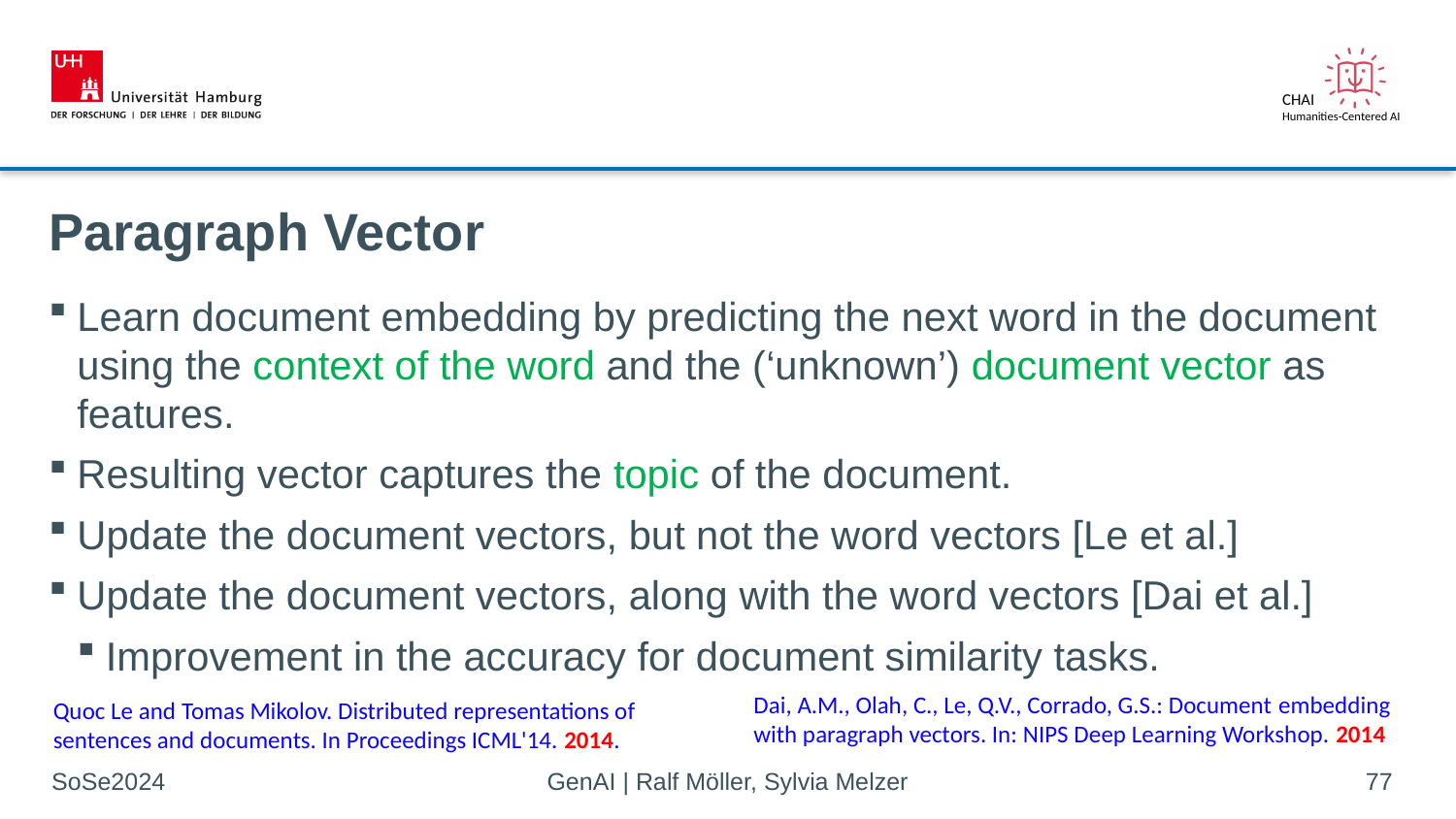

# Paragraph Vector
Learn document embedding by predicting the next word in the document using the context of the word and the (‘unknown’) document vector as features.
Resulting vector captures the topic of the document.
Update the document vectors, but not the word vectors [Le et al.]
Update the document vectors, along with the word vectors [Dai et al.]
Improvement in the accuracy for document similarity tasks.

Dai, A.M., Olah, C., Le, Q.V., Corrado, G.S.: Document embedding with paragraph vectors. In: NIPS Deep Learning Workshop. 2014
Quoc Le and Tomas Mikolov. Distributed representations of sentences and documents. In Proceedings ICML'14. 2014.
SoSe2024
GenAI | Ralf Möller, Sylvia Melzer
77